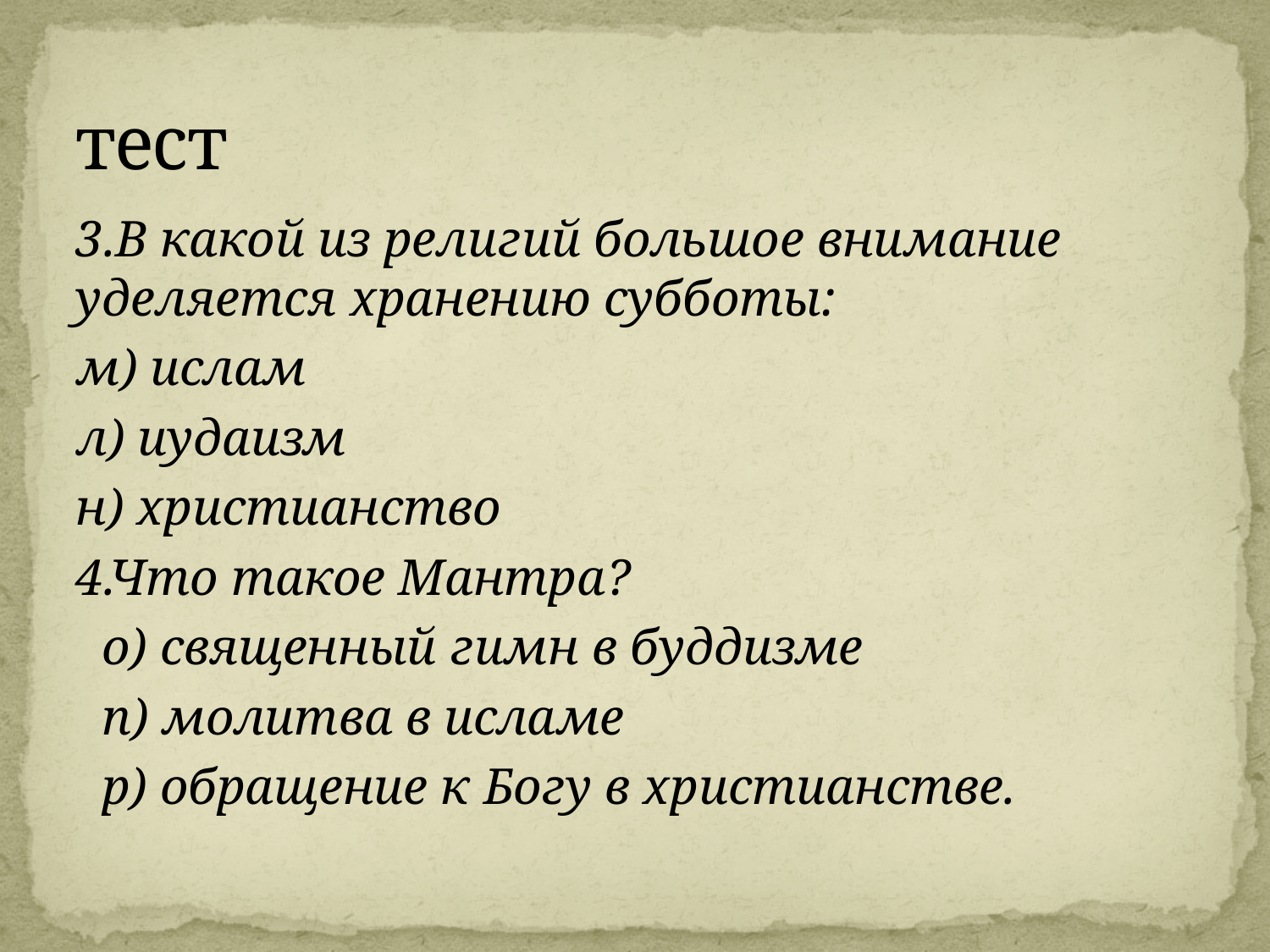

# тест
3.В какой из религий большое внимание уделяется хранению субботы:
м) ислам
л) иудаизм
н) христианство
4.Что такое Мантра?
  о) священный гимн в буддизме
  п) молитва в исламе
  р) обращение к Богу в христианстве.